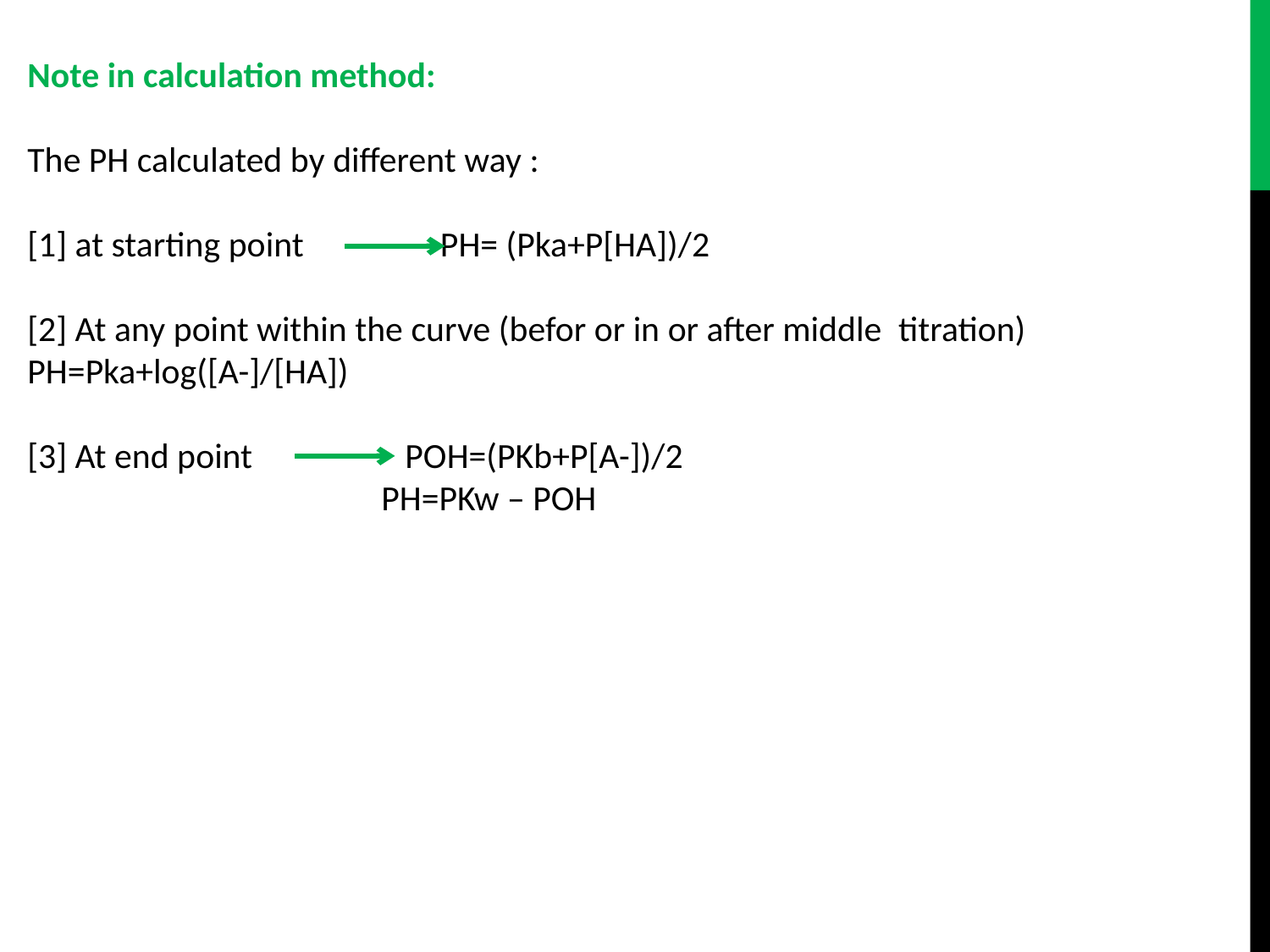

Note in calculation method:

The PH calculated by different way :

[1] at starting point                 PH= (Pka+P[HA])/2

[2] At any point within the curve (befor or in or after middle  titration)                      PH=Pka+log([A-]/[HA])

[3] At end point                   POH=(PKb+P[A-])/2
                                            PH=PKw – POH